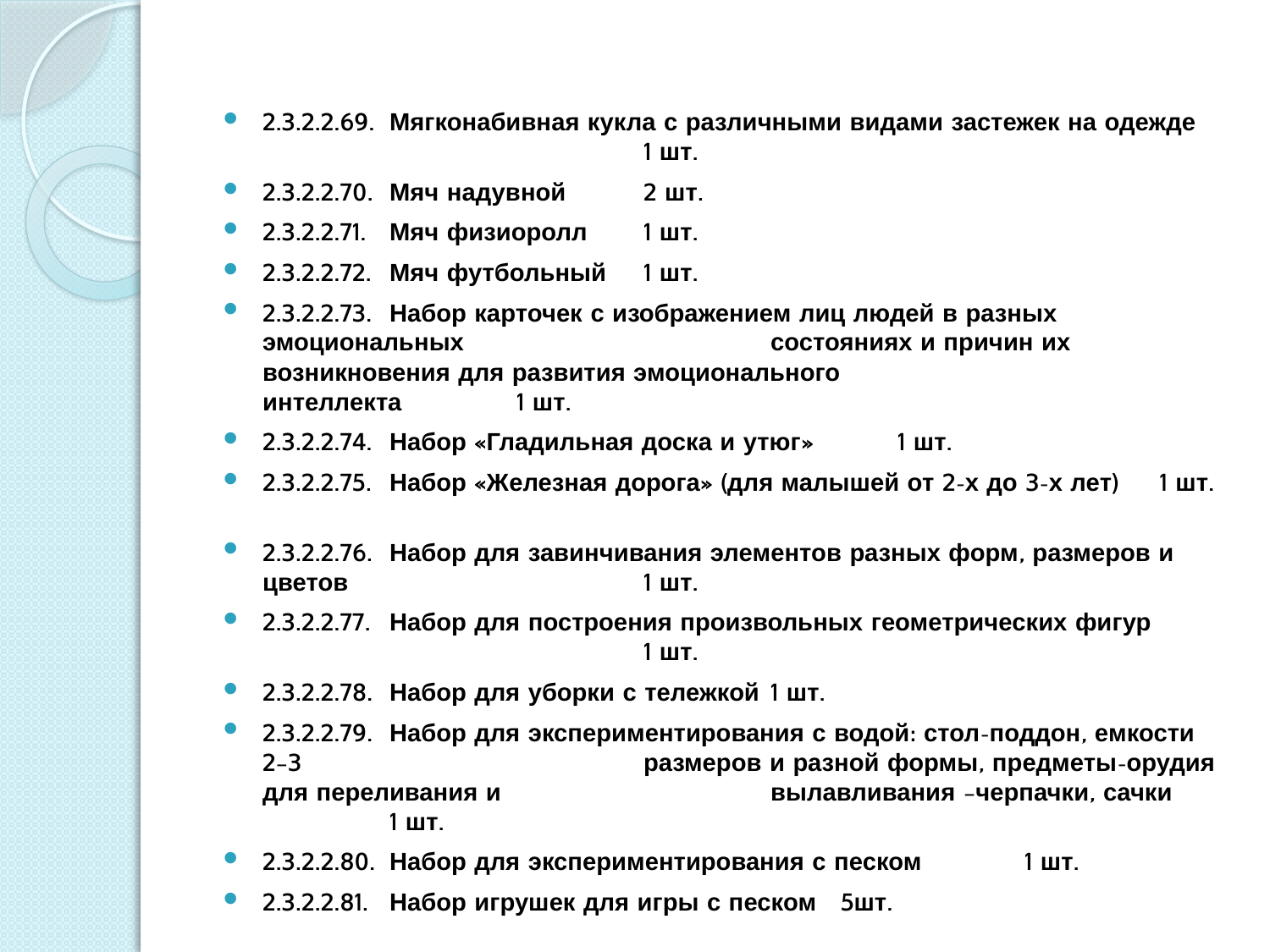

#

2.3.2.2.69. 	Мягконабивная кукла с различными видами застежек на одежде 			1 шт.
2.3.2.2.70. 	Мяч надувной 	2 шт.
2.3.2.2.71. 	Мяч физиоролл 	1 шт.
2.3.2.2.72. 	Мяч футбольный 	1 шт.
2.3.2.2.73. 	Набор карточек с изображением лиц людей в разных эмоциональных 			состояниях и причин их возникновения для развития эмоционального 			интеллекта 	1 шт.
2.3.2.2.74. 	Набор «Гладильная доска и утюг» 	1 шт.
2.3.2.2.75. 	Набор «Железная дорога» (для малышей от 2-х до 3-х лет) 	 1 шт.
2.3.2.2.76. 	Набор для завинчивания элементов разных форм, размеров и цветов 			1 шт.
2.3.2.2.77. 	Набор для построения произвольных геометрических фигур 			1 шт.
2.3.2.2.78. 	Набор для уборки с тележкой 	1 шт.
2.3.2.2.79. 	Набор для экспериментирования с водой: стол-поддон, емкости 2–3 			размеров и разной формы, предметы-орудия для переливания и 			вылавливания –черпачки, сачки 	1 шт.
2.3.2.2.80. 	Набор для экспериментирования с песком 	1 шт.
2.3.2.2.81. 	Набор игрушек для игры с песком   5шт.